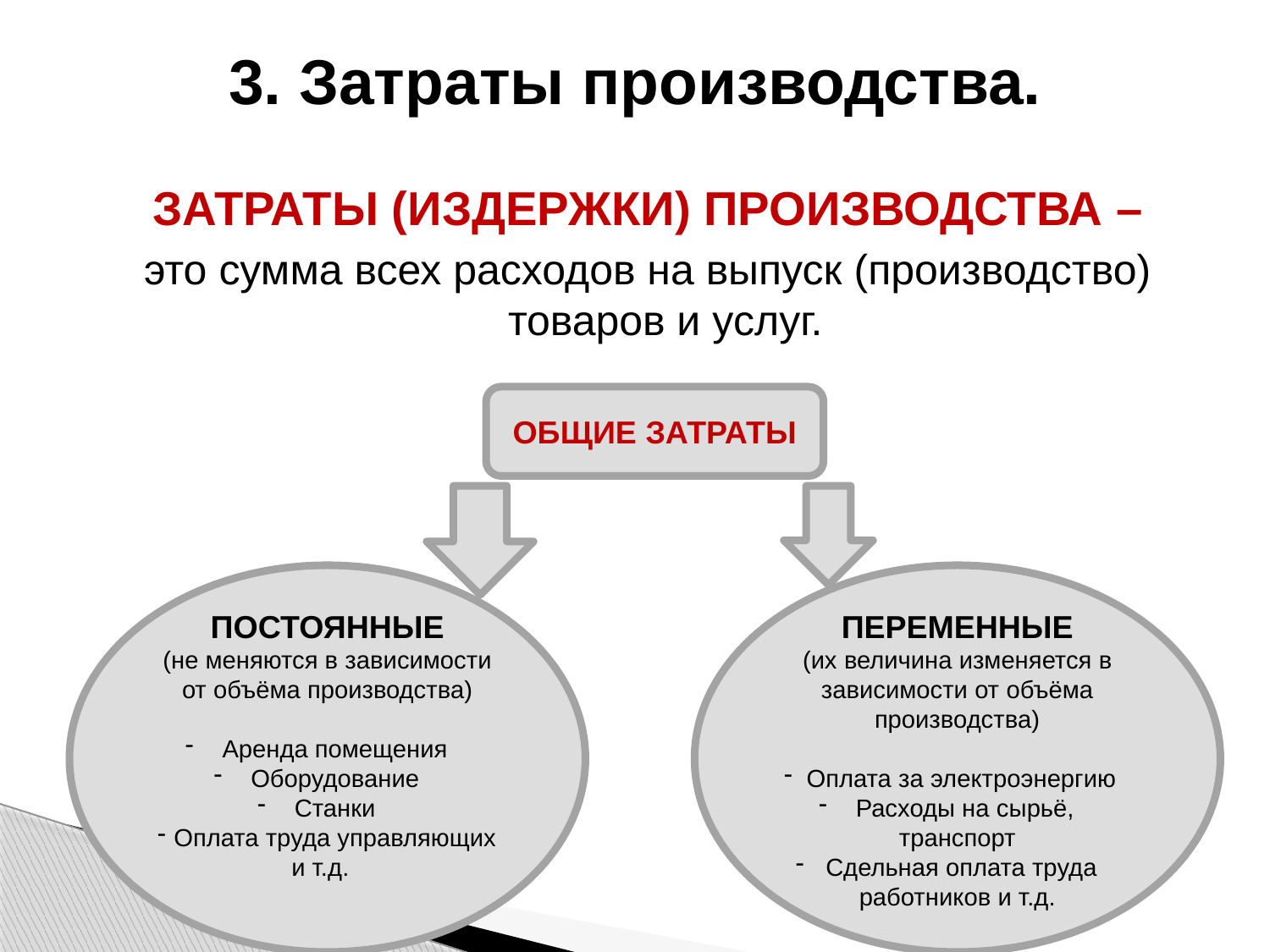

# 3. Затраты производства.
ЗАТРАТЫ (ИЗДЕРЖКИ) ПРОИЗВОДСТВА –
это сумма всех расходов на выпуск (производство) товаров и услуг.

ОБЩИЕ ЗАТРАТЫ

ПОСТОЯННЫЕ
(не меняются в зависимости от объёма производства)

 Аренда помещения
 Оборудование
 Станки
 Оплата труда управляющих и т.д.

ПЕРЕМЕННЫЕ
(их величина изменяется в зависимости от объёма производства)

Оплата за электроэнергию
 Расходы на сырьё, транспорт
Сдельная оплата труда работников и т.д.